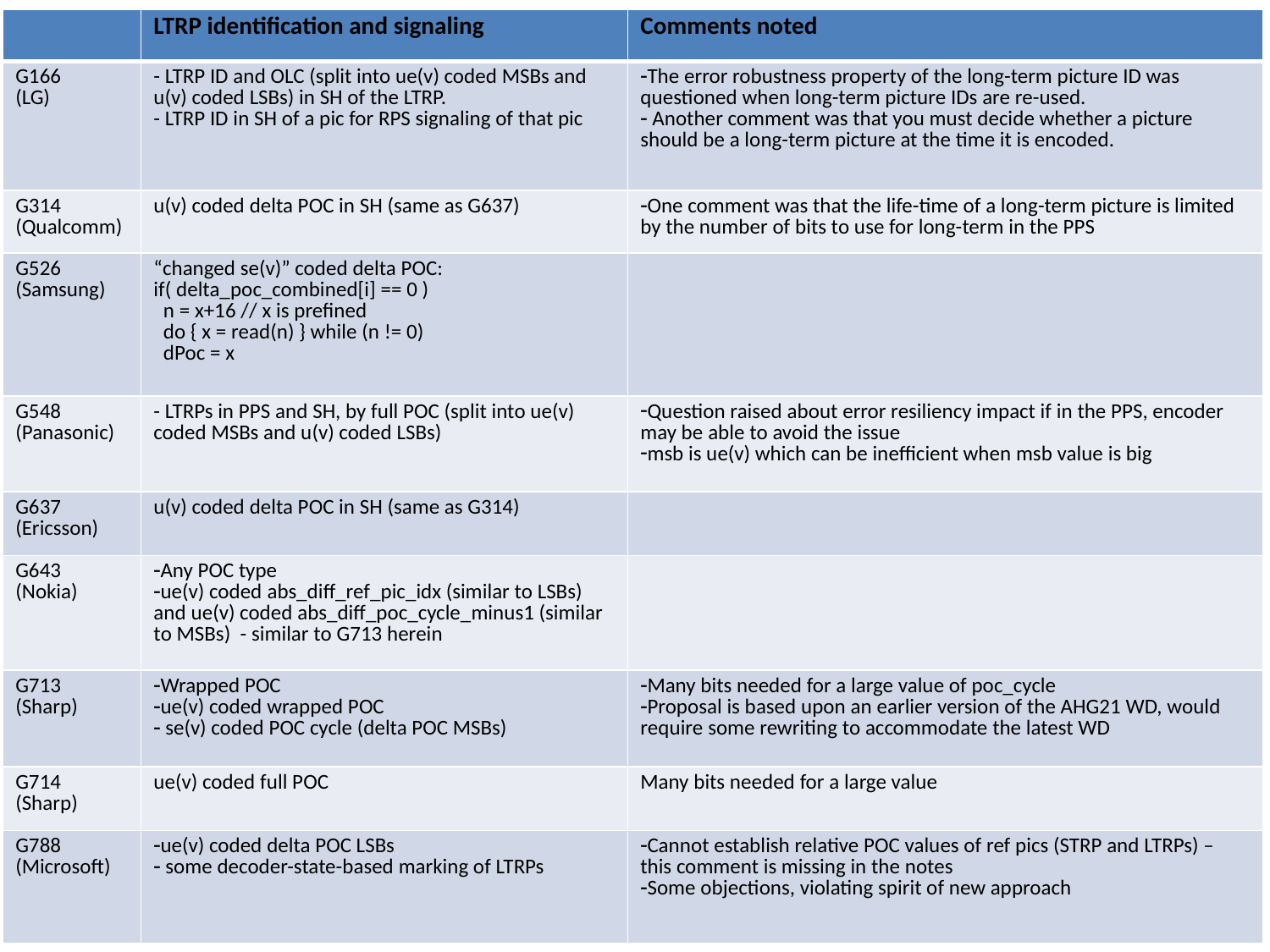

|  | LTRP identification and signaling | Comments noted |
| --- | --- | --- |
| G166 (LG) | - LTRP ID and OLC (split into ue(v) coded MSBs and u(v) coded LSBs) in SH of the LTRP. - LTRP ID in SH of a pic for RPS signaling of that pic | The error robustness property of the long-term picture ID was questioned when long-term picture IDs are re-used. Another comment was that you must decide whether a picture should be a long-term picture at the time it is encoded. |
| G314 (Qualcomm) | u(v) coded delta POC in SH (same as G637) | One comment was that the life-time of a long-term picture is limited by the number of bits to use for long-term in the PPS |
| G526 (Samsung) | “changed se(v)” coded delta POC: if( delta\_poc\_combined[i] == 0 ) n = x+16 // x is prefined do { x = read(n) } while (n != 0) dPoc = x |  |
| G548 (Panasonic) | - LTRPs in PPS and SH, by full POC (split into ue(v) coded MSBs and u(v) coded LSBs) | Question raised about error resiliency impact if in the PPS, encoder may be able to avoid the issue msb is ue(v) which can be inefficient when msb value is big |
| G637 (Ericsson) | u(v) coded delta POC in SH (same as G314) |  |
| G643 (Nokia) | Any POC type ue(v) coded abs\_diff\_ref\_pic\_idx (similar to LSBs) and ue(v) coded abs\_diff\_poc\_cycle\_minus1 (similar to MSBs) - similar to G713 herein |  |
| G713 (Sharp) | Wrapped POC ue(v) coded wrapped POC se(v) coded POC cycle (delta POC MSBs) | Many bits needed for a large value of poc\_cycle Proposal is based upon an earlier version of the AHG21 WD, would require some rewriting to accommodate the latest WD |
| G714 (Sharp) | ue(v) coded full POC | Many bits needed for a large value |
| G788 (Microsoft) | ue(v) coded delta POC LSBs some decoder-state-based marking of LTRPs | Cannot establish relative POC values of ref pics (STRP and LTRPs) – this comment is missing in the notes Some objections, violating spirit of new approach |